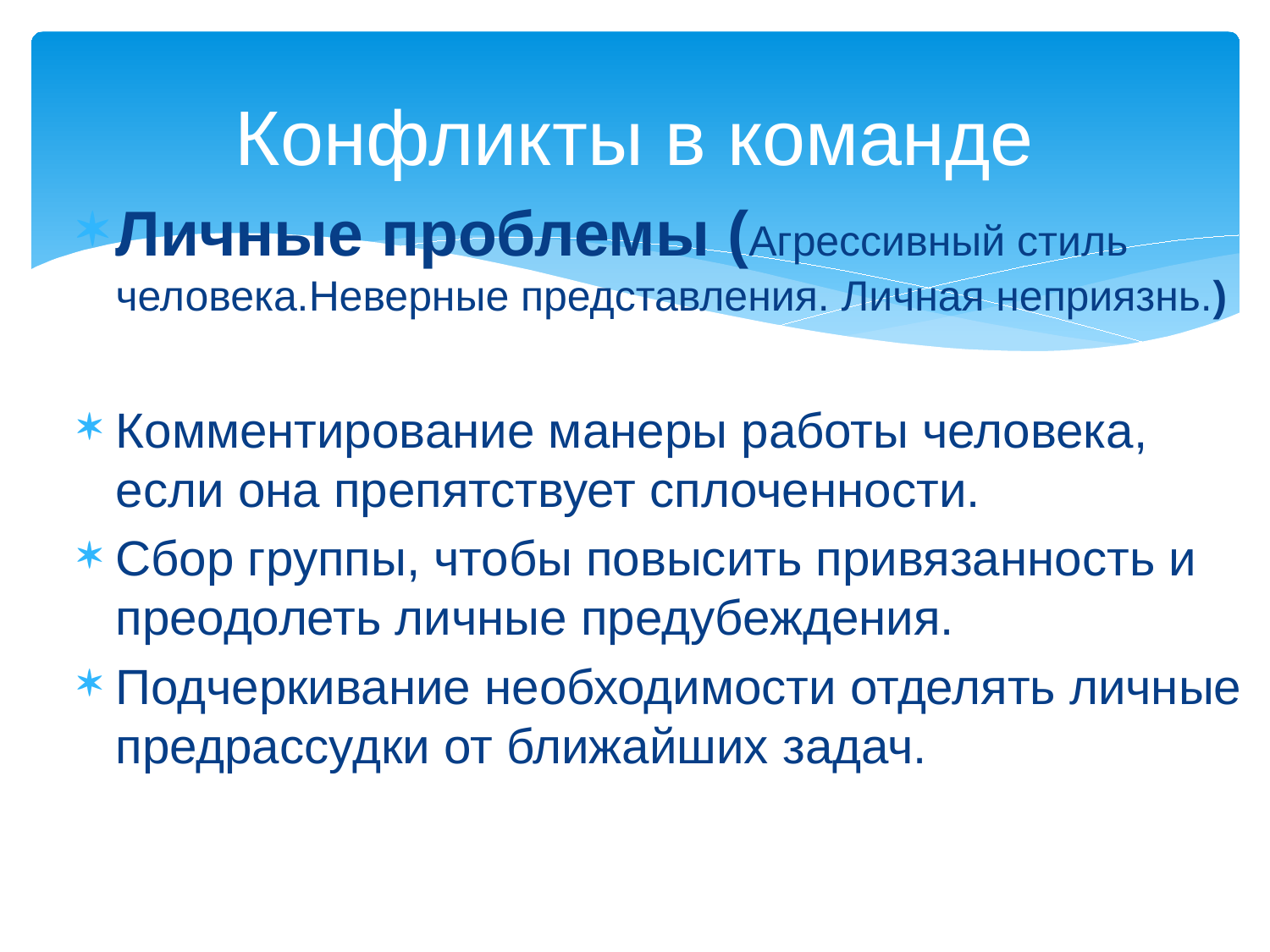

# Конфликты в команде
Личные проблемы (Агрессивный стиль человека.Неверные представления. Личная неприязнь.)

Комментирование манеры работы человека, если она препятствует сплоченности.
Сбор группы, чтобы повысить привязанность и преодолеть личные предубеждения.
Подчеркивание необходимости отделять личные предрассудки от ближайших задач.